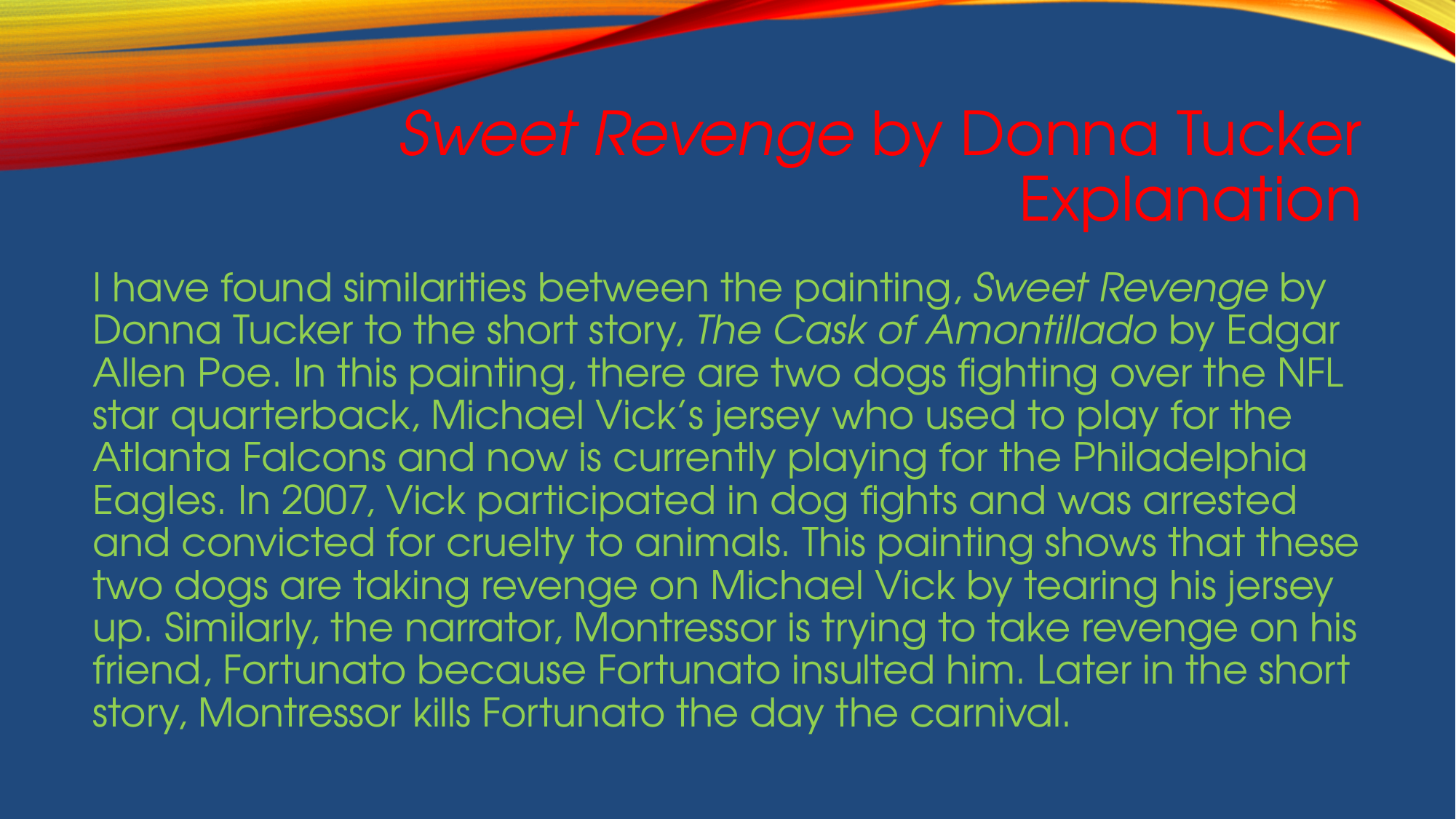

# Sweet Revenge by Donna Tucker Explanation
I have found similarities between the painting, Sweet Revenge by Donna Tucker to the short story, The Cask of Amontillado by Edgar Allen Poe. In this painting, there are two dogs fighting over the NFL star quarterback, Michael Vick’s jersey who used to play for the Atlanta Falcons and now is currently playing for the Philadelphia Eagles. In 2007, Vick participated in dog fights and was arrested and convicted for cruelty to animals. This painting shows that these two dogs are taking revenge on Michael Vick by tearing his jersey up. Similarly, the narrator, Montressor is trying to take revenge on his friend, Fortunato because Fortunato insulted him. Later in the short story, Montressor kills Fortunato the day the carnival.